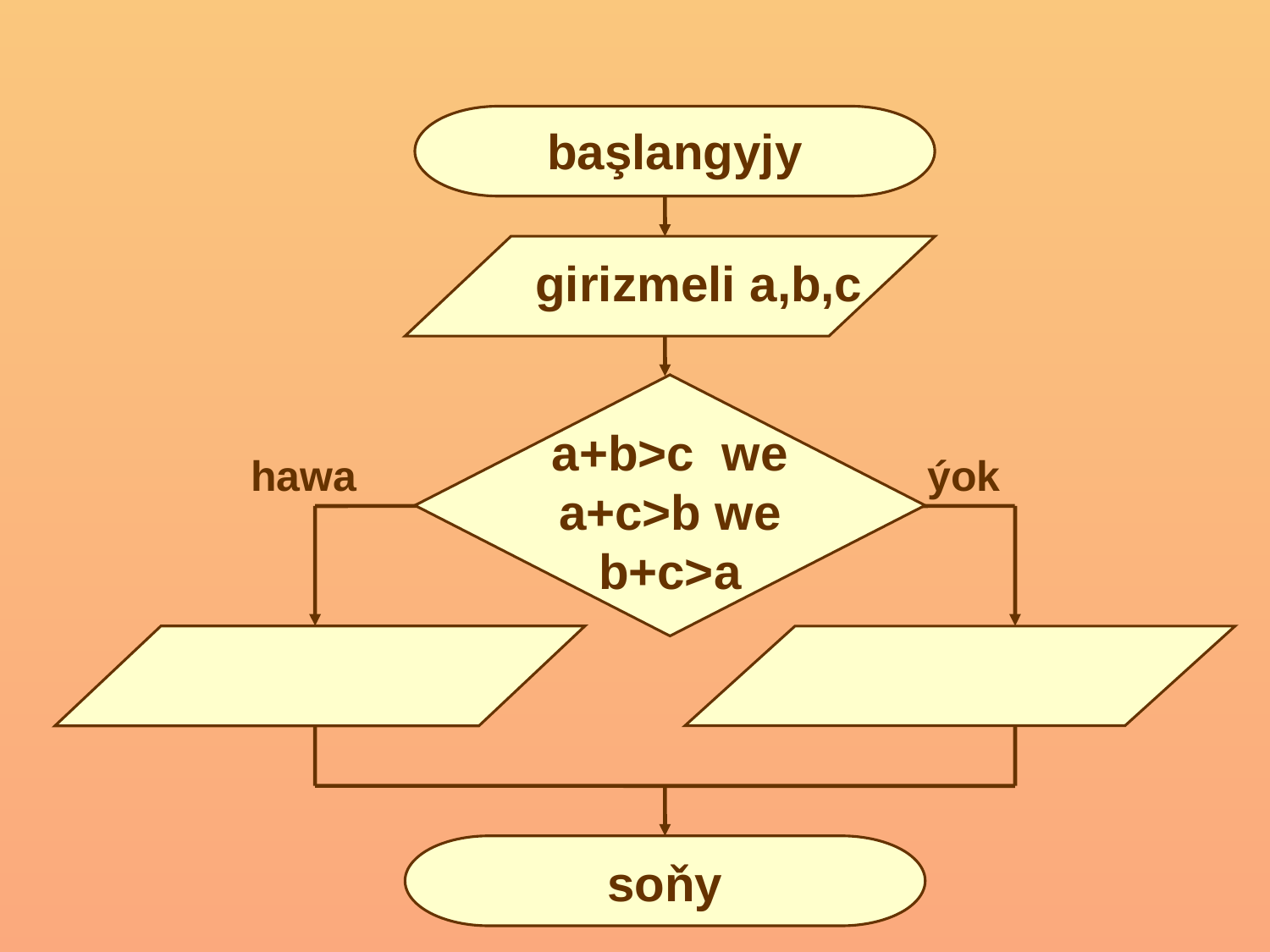

başlangyjy

girizmeli a,b,c

a+b>c  we a+c>b we b+c>a

soňy
hawa
ýok